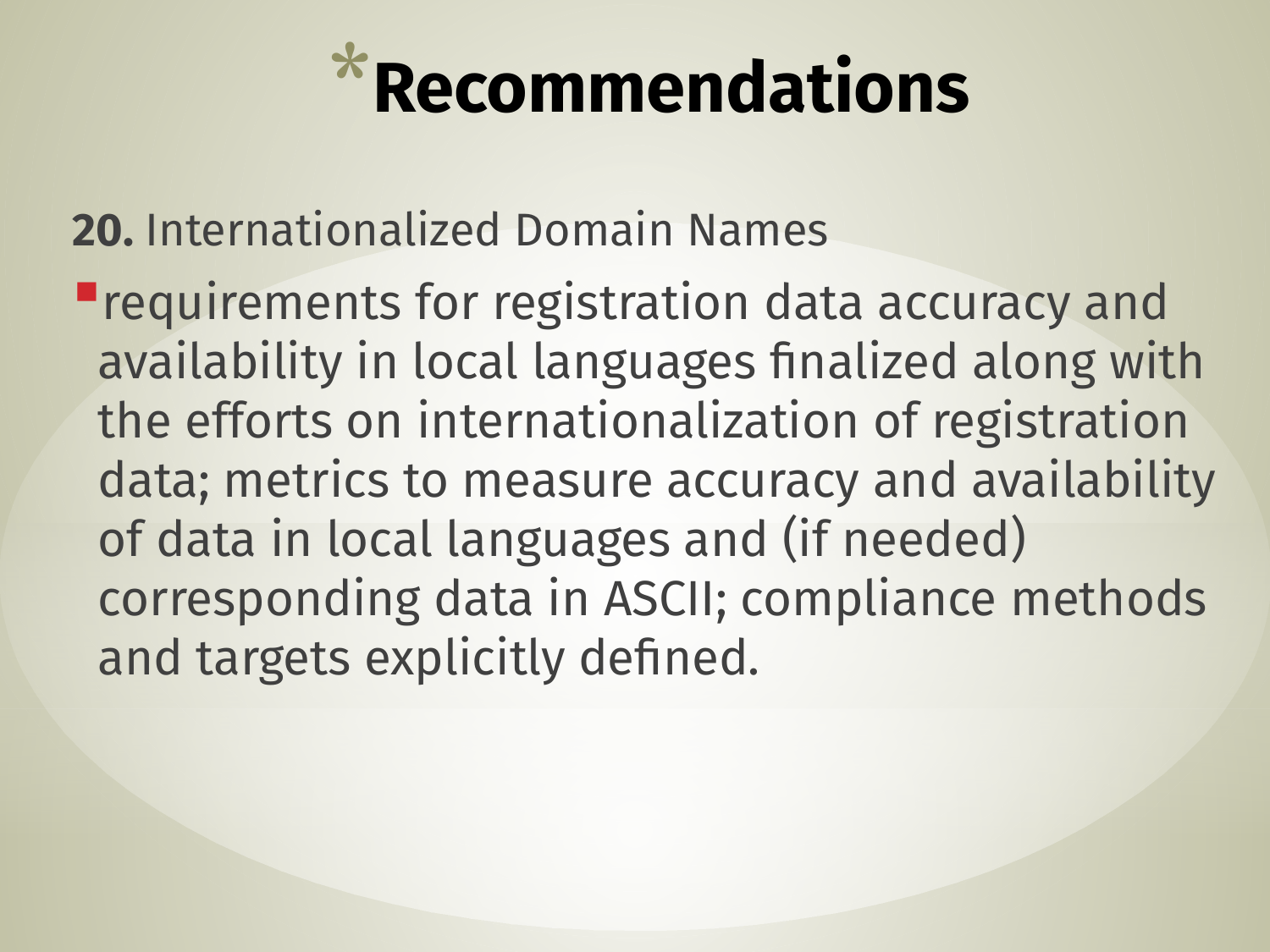

# Recommendations
20. Internationalized Domain Names
requirements for registration data accuracy and availability in local languages finalized along with the efforts on internationalization of registration data; metrics to measure accuracy and availability of data in local languages and (if needed) corresponding data in ASCII; compliance methods and targets explicitly defined.